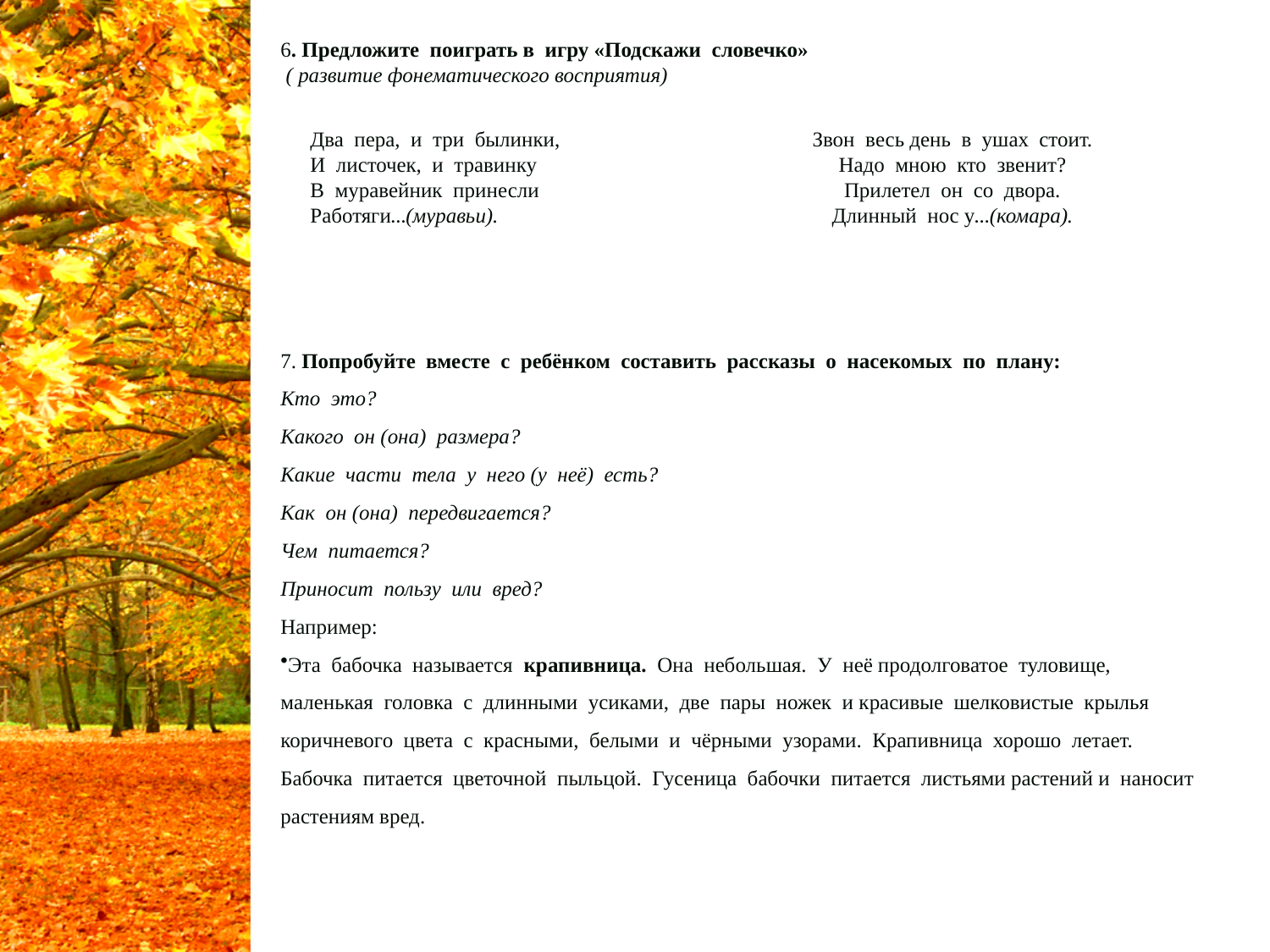

6. Предложите  поиграть в  игру «Подскажи  словечко»
 ( развитие фонематического восприятия)
Два  пера,  и  три  былинки,
И  листочек,  и  травинку
В  муравейник  принесли
Работяги…(муравьи).
Звон  весь день  в  ушах  стоит.
Надо  мною  кто  звенит?
Прилетел  он  со  двора.
Длинный  нос у…(комара).
7. Попробуйте  вместе  с  ребёнком  составить  рассказы  о  насекомых  по  плану:
Кто  это?
Какого  он (она)  размера?
Какие  части  тела  у  него (у  неё)  есть?
Как  он (она)  передвигается?
Чем  питается?
Приносит  пользу  или  вред?
Например:
Эта  бабочка  называется  крапивница.  Она  небольшая.  У  неё продолговатое  туловище,  маленькая  головка  с  длинными  усиками,  две  пары  ножек  и красивые  шелковистые  крылья  коричневого  цвета  с  красными,  белыми  и  чёрными  узорами.  Крапивница  хорошо  летает.  Бабочка  питается  цветочной  пыльцой.  Гусеница  бабочки  питается  листьями растений и  наносит  растениям вред.